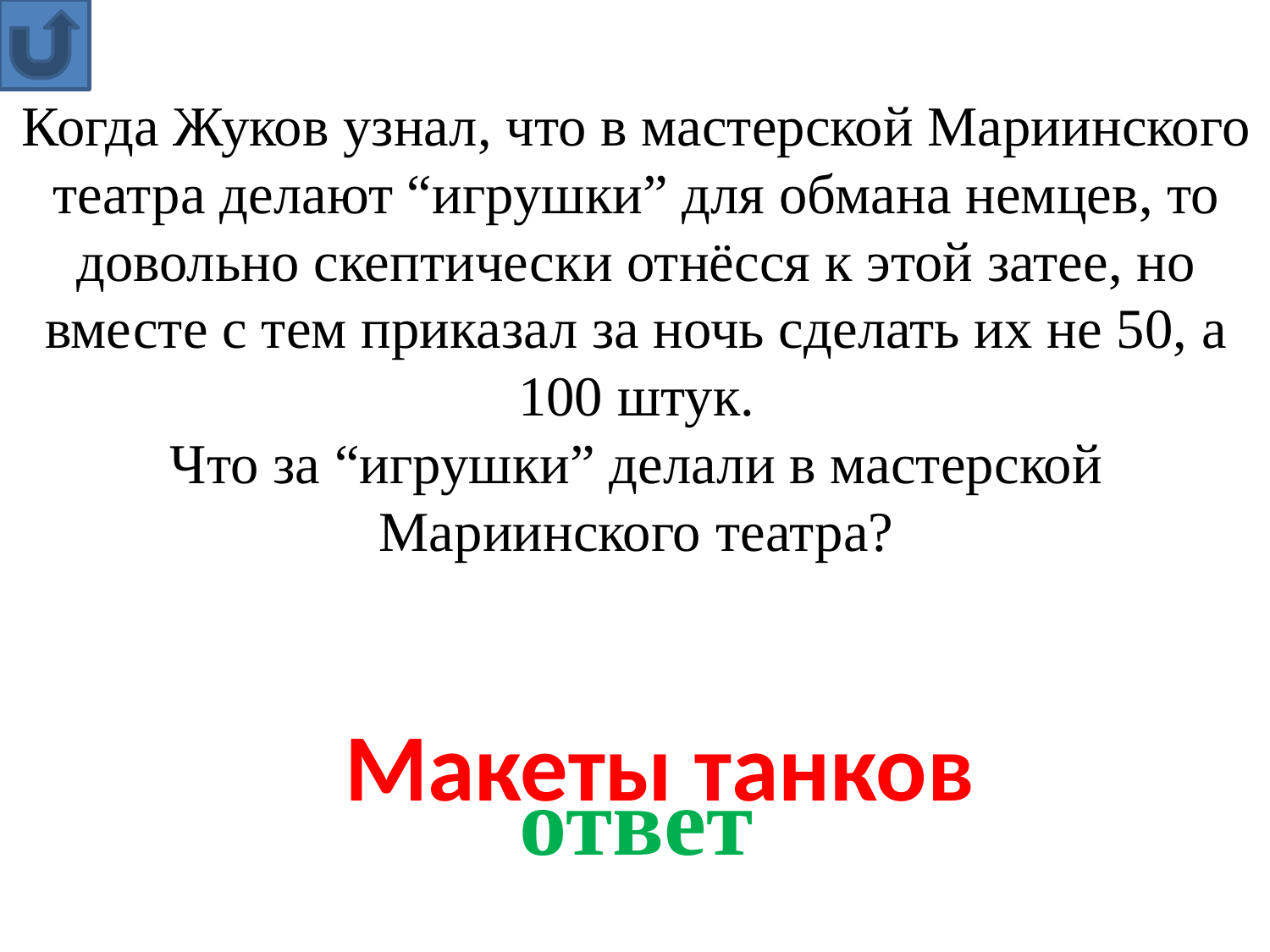

Когда Жуков узнал, что в мастерской Мариинского театра делают “игрушки” для обмана немцев, то довольно скептически отнёсся к этой затее, но вместе с тем приказал за ночь сделать их не 50, а 100 штук.
Что за “игрушки” делали в мастерской Мариинского театра?

Макеты танков

ответ